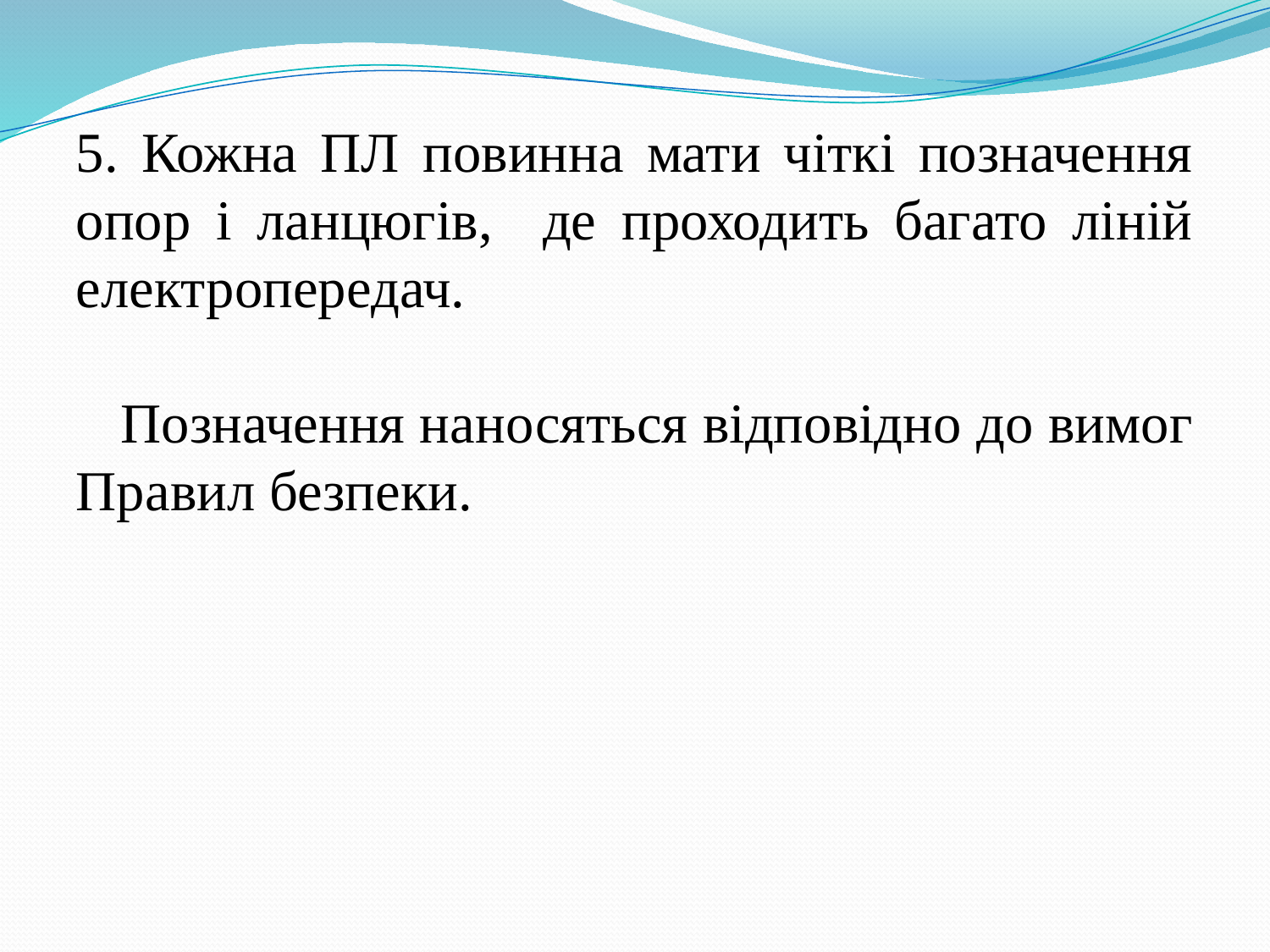

5. Кожна ПЛ повинна мати чіткі позначення опор і ланцюгів,  де проходить багато ліній електропередач.

   Позначення наносяться відповідно до вимог Правил безпеки.